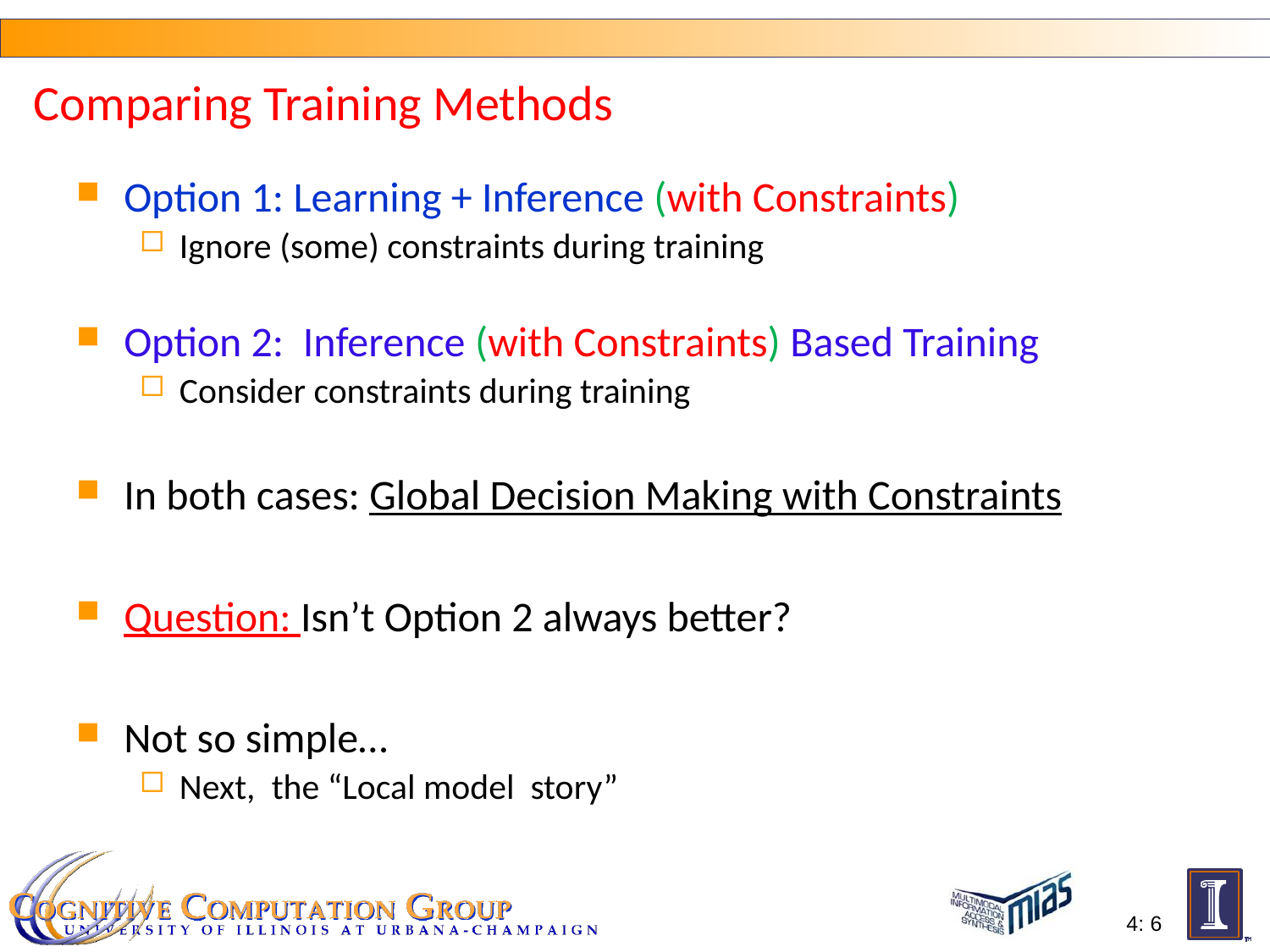

Comparing Training Methods
Option 1: Learning + Inference (with Constraints)
Ignore (some) constraints during training

Option 2:  Inference (with Constraints) Based Training
Consider constraints during training

In both cases: Global Decision Making with Constraints

Question: Isn’t Option 2 always better?

Not so simple…
Next,  the “Local model  story”
4: 6